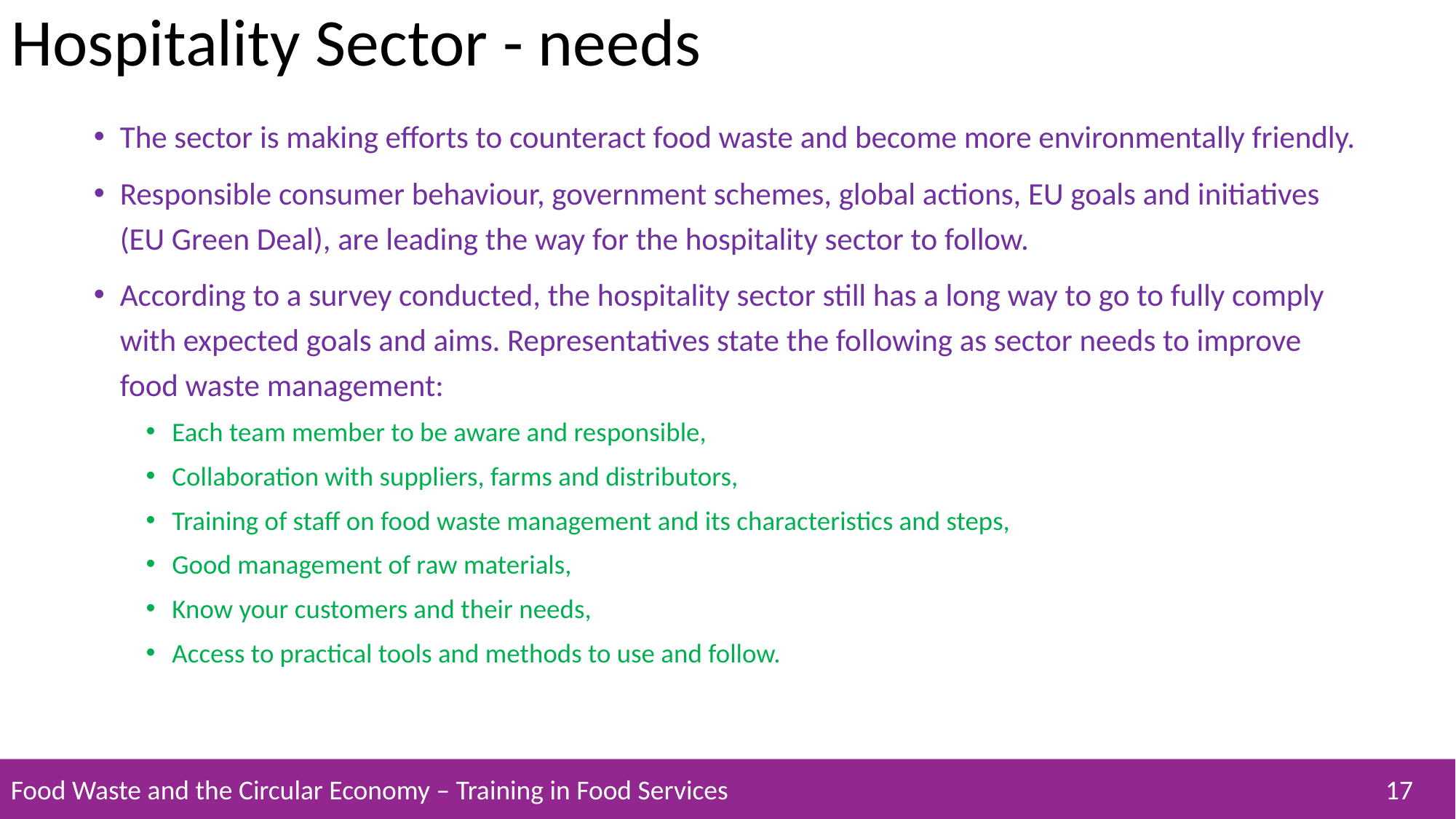

# Hospitality Sector - needs
The sector is making efforts to counteract food waste and become more environmentally friendly.
Responsible consumer behaviour, government schemes, global actions, EU goals and initiatives (EU Green Deal), are leading the way for the hospitality sector to follow.
According to a survey conducted, the hospitality sector still has a long way to go to fully comply with expected goals and aims. Representatives state the following as sector needs to improve food waste management:
Each team member to be aware and responsible,
Collaboration with suppliers, farms and distributors,
Training of staff on food waste management and its characteristics and steps,
Good management of raw materials,
Know your customers and their needs,
Access to practical tools and methods to use and follow.